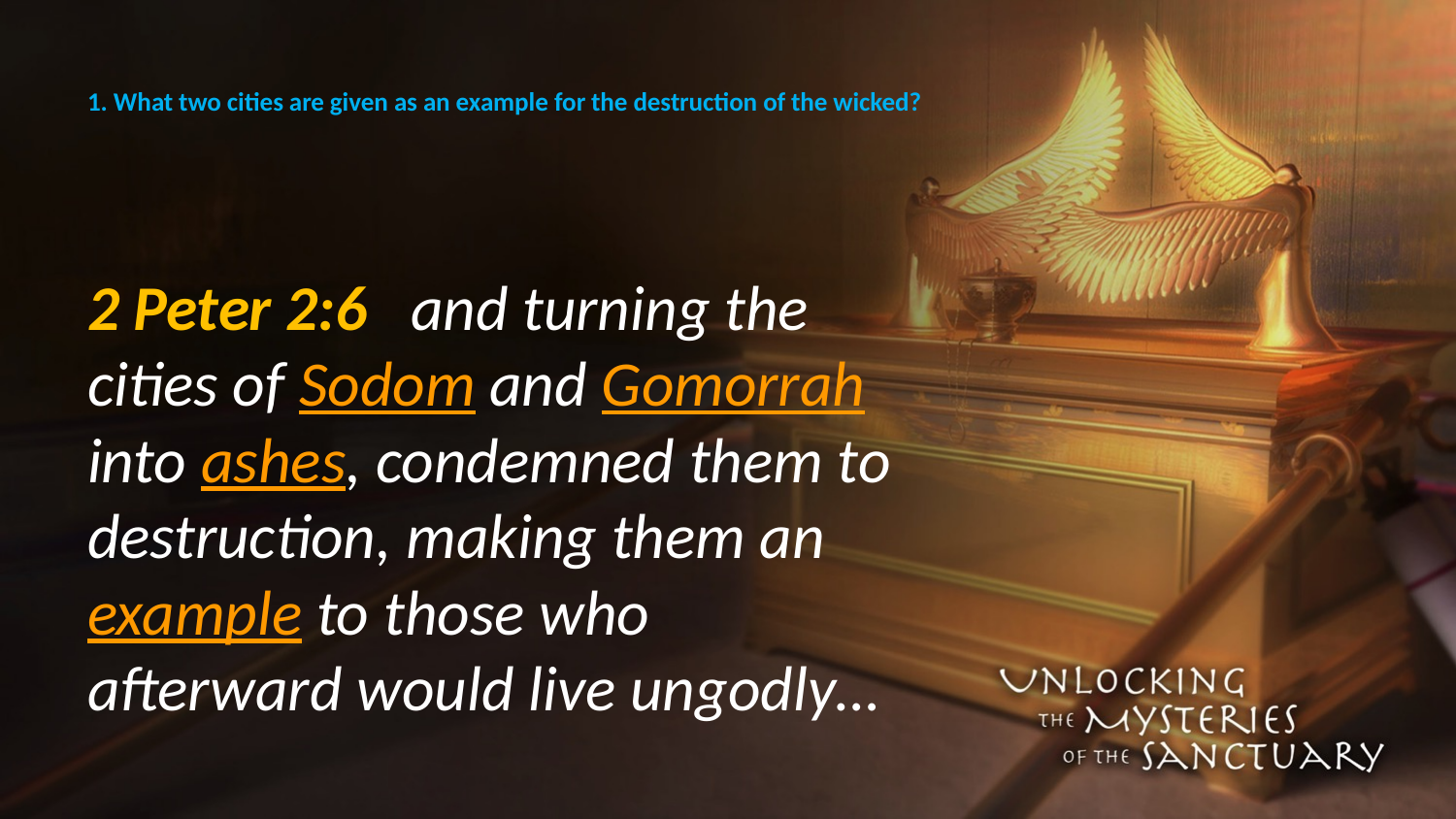

# 1. What two cities are given as an example for the destruction of the wicked?

2 Peter 2:6   and turning the cities of Sodom and Gomorrah into ashes, condemned them to destruction, making them an example to those who afterward would live ungodly…